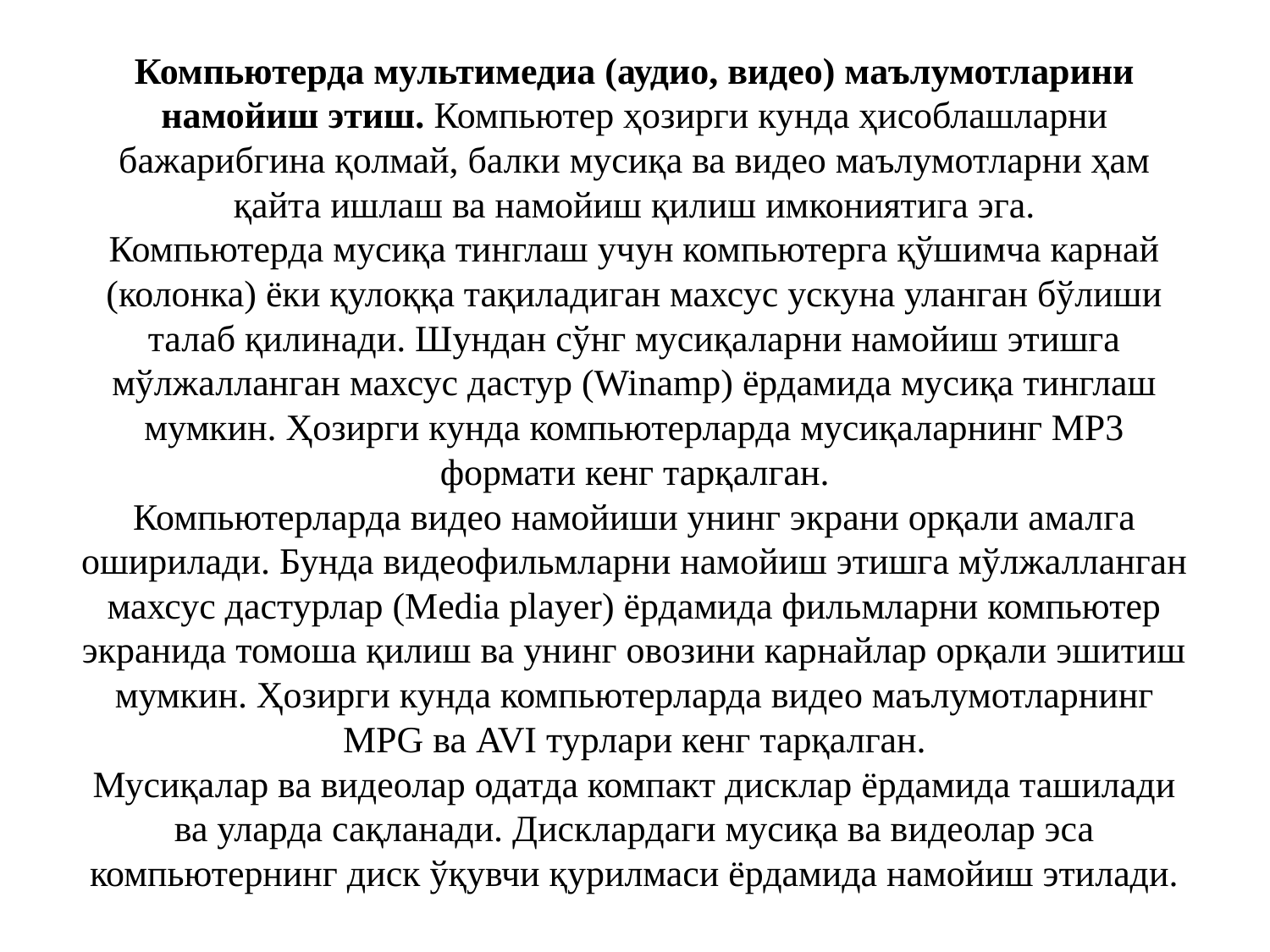

# Компьютерда мультимедиа (аудио, видео) маълумотларини намойиш этиш. Компьютер ҳозирги кунда ҳисоблашларни бажарибгина қолмай, балки мусиқа ва видео маълумотларни ҳам қайта ишлаш ва намойиш қилиш имкониятига эга. Компьютерда мусиқа тинглаш учун компьютерга қўшимча карнай (колонка) ёки қулоққа тақиладиган махсус ускуна уланган бўлиши талаб қилинади. Шундан сўнг мусиқаларни намойиш этишга мўлжалланган махсус дастур (Winamp) ёрдамида мусиқа тинглаш мумкин. Ҳозирги кунда компьютерларда мусиқаларнинг MP3 формати кенг тарқалган. Компьютерларда видео намойиши унинг экрани орқали амалга оширилади. Бунда видеофильмларни намойиш этишга мўлжалланган махсус дастурлар (Media player) ёрдамида фильмларни компьютер экранида томоша қилиш ва унинг овозини карнайлар орқали эшитиш мумкин. Ҳозирги кунда компьютерларда видео маълумотларнинг MPG ва AVI турлари кенг тарқалган. Мусиқалар ва видеолар одатда компакт дисклар ёрдамида ташилади ва уларда сақланади. Дисклардаги мусиқа ва видеолар эса компьютернинг диск ўқувчи қурилмаси ёрдамида намойиш этилади.